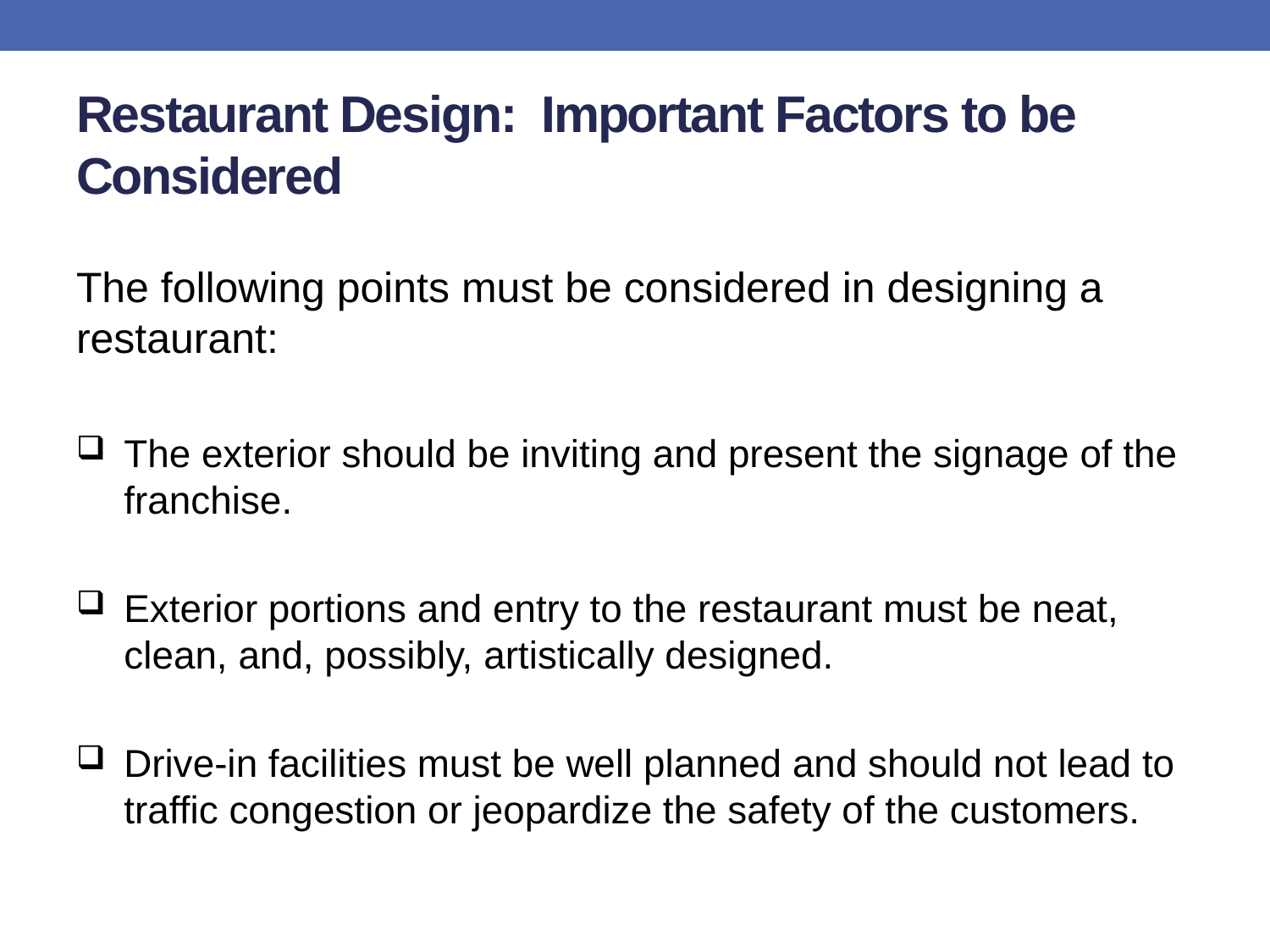

# Restaurant Design:  Important Factors to be Considered
The following points must be considered in designing a restaurant:

The exterior should be inviting and present the signage of the franchise.

Exterior portions and entry to the restaurant must be neat, clean, and, possibly, artistically designed.

Drive-in facilities must be well planned and should not lead to traffic congestion or jeopardize the safety of the customers.